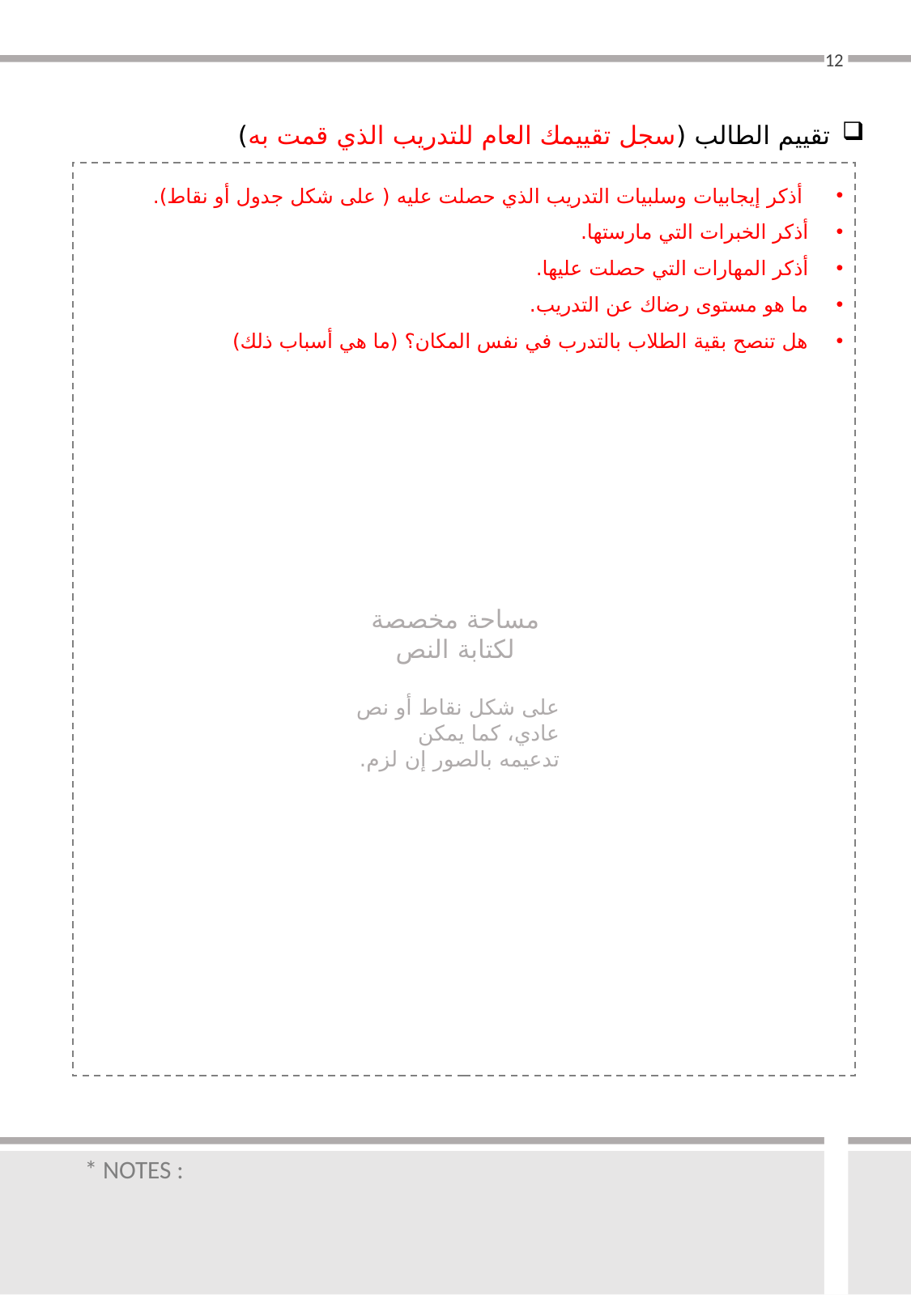

12

تقييم الطالب (سجل تقييمك العام للتدريب الذي قمت به)

 أذكر إيجابيات وسلبيات التدريب الذي حصلت عليه ( على شكل جدول أو نقاط).
أذكر الخبرات التي مارستها.
أذكر المهارات التي حصلت عليها.
ما هو مستوى رضاك عن التدريب.
هل تنصح بقية الطلاب بالتدرب في نفس المكان؟ (ما هي أسباب ذلك)
مساحة مخصصة لكتابة النص

على شكل نقاط أو نص عادي، كما يمكن تدعيمه بالصور إن لزم.

* NOTES :